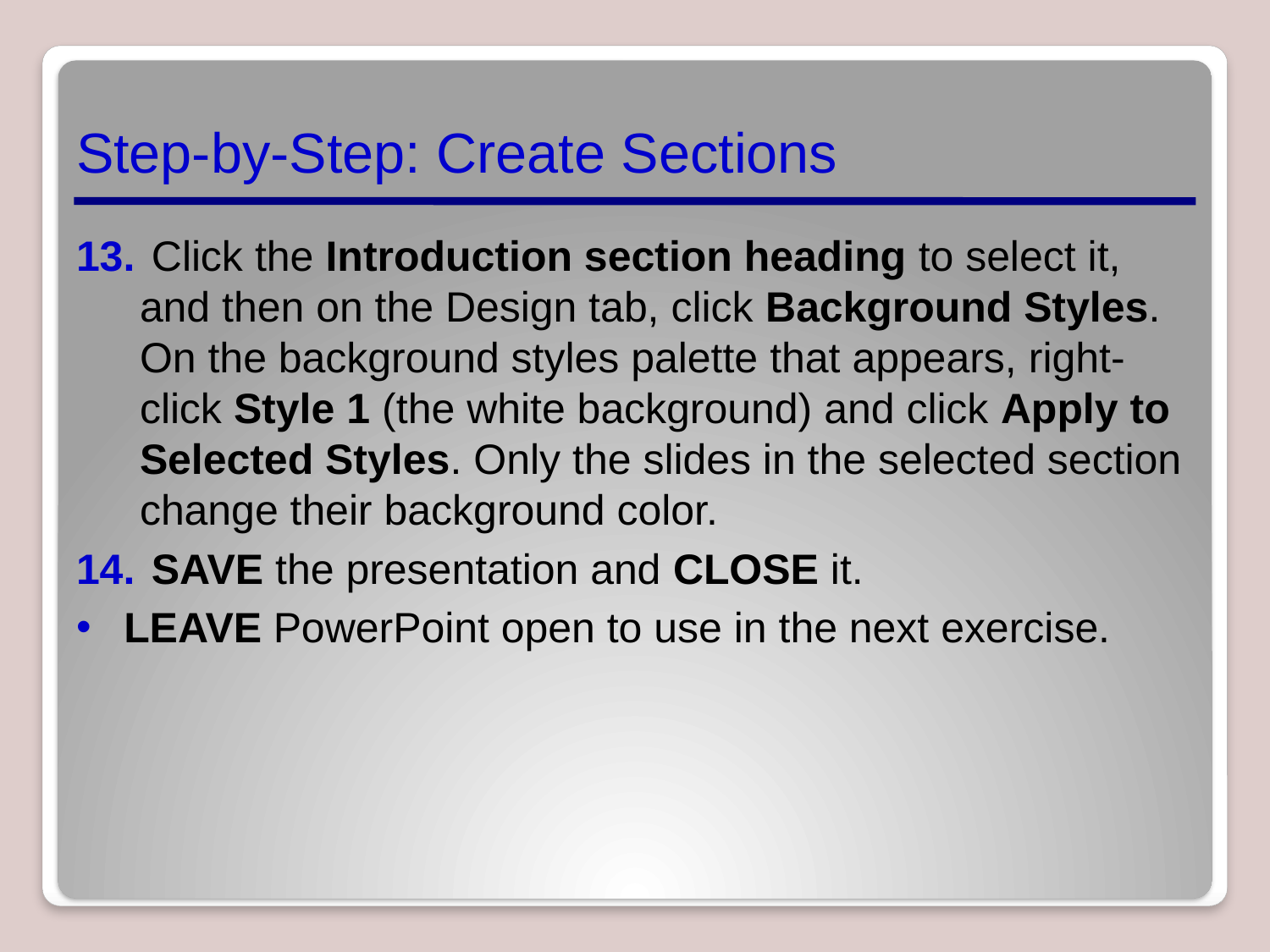

# Step-by-Step: Create Sections
 Click the Introduction section heading to select it, and then on the Design tab, click Background Styles. On the background styles palette that appears, right-click Style 1 (the white background) and click Apply to Selected Styles. Only the slides in the selected section change their background color.
 SAVE the presentation and CLOSE it.
LEAVE PowerPoint open to use in the next exercise.